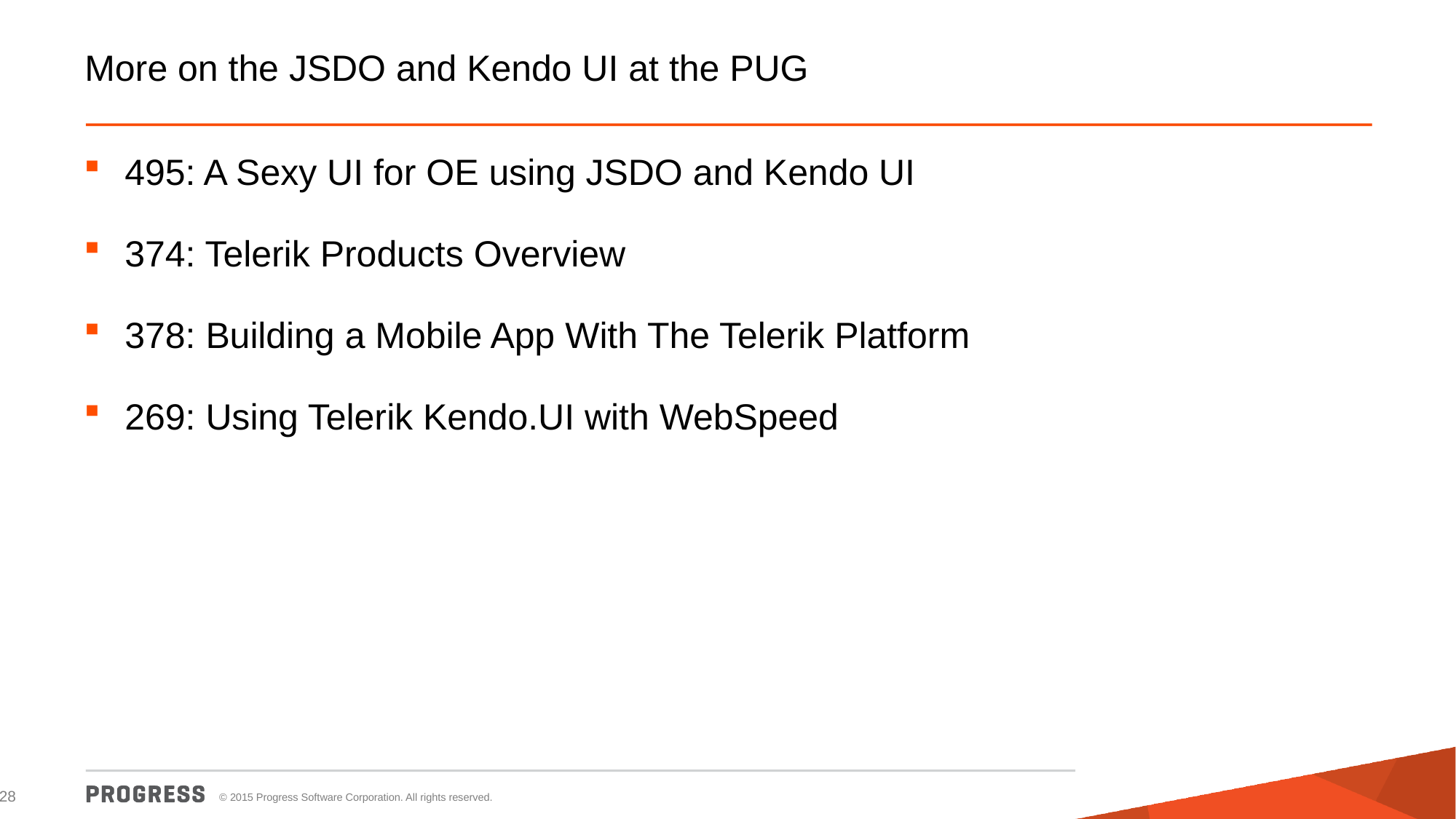

# More on the JSDO and Kendo UI at the PUG
495: A Sexy UI for OE using JSDO and Kendo UI
374: Telerik Products Overview
378: Building a Mobile App With The Telerik Platform
269: Using Telerik Kendo.UI with WebSpeed